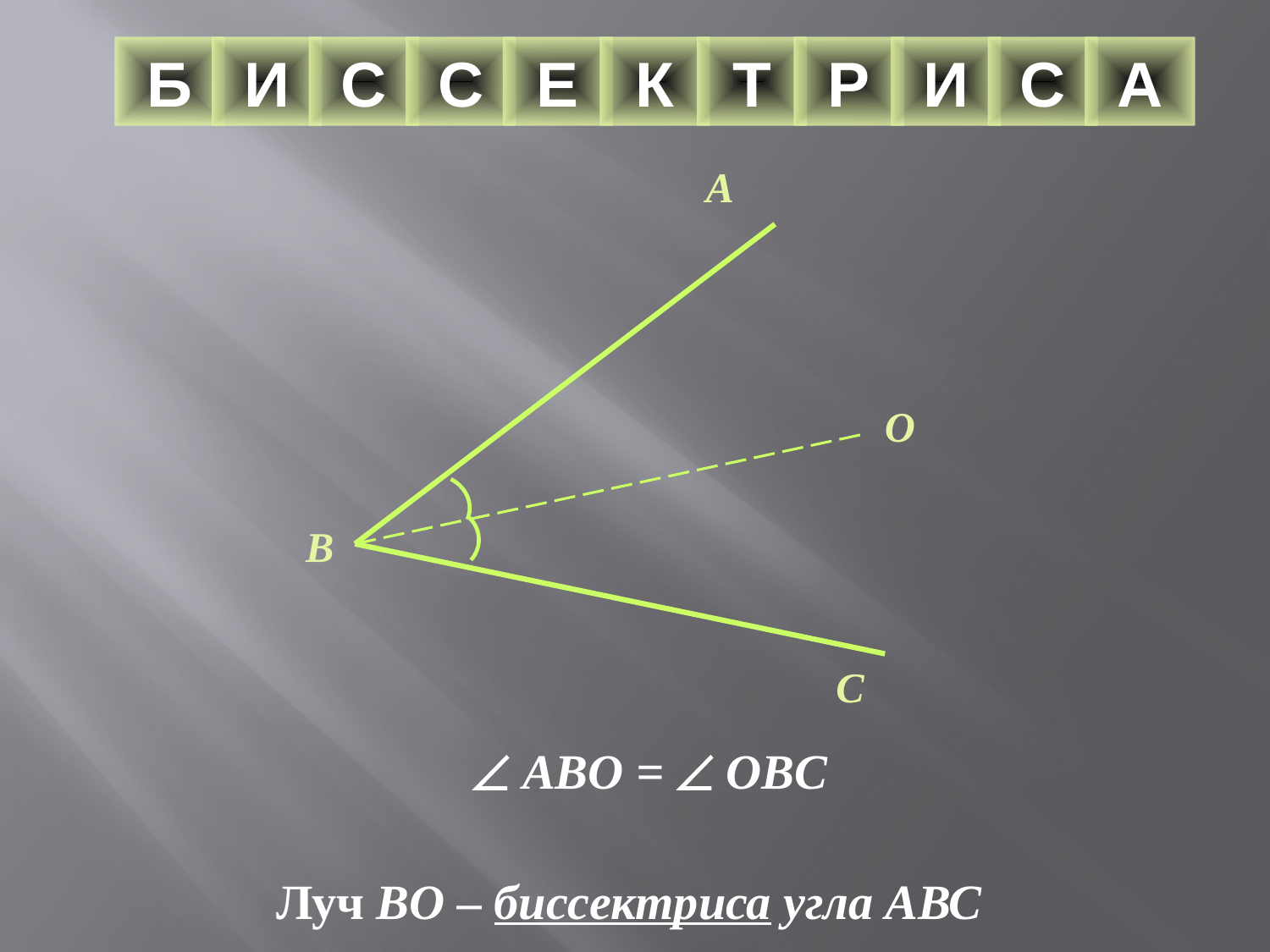

Б
И
С
С
Е
К
Т
Р
И
С
А
A

O

B

C
∠ ABO = ∠ OBC
Луч BO – биссектриса угла АВС